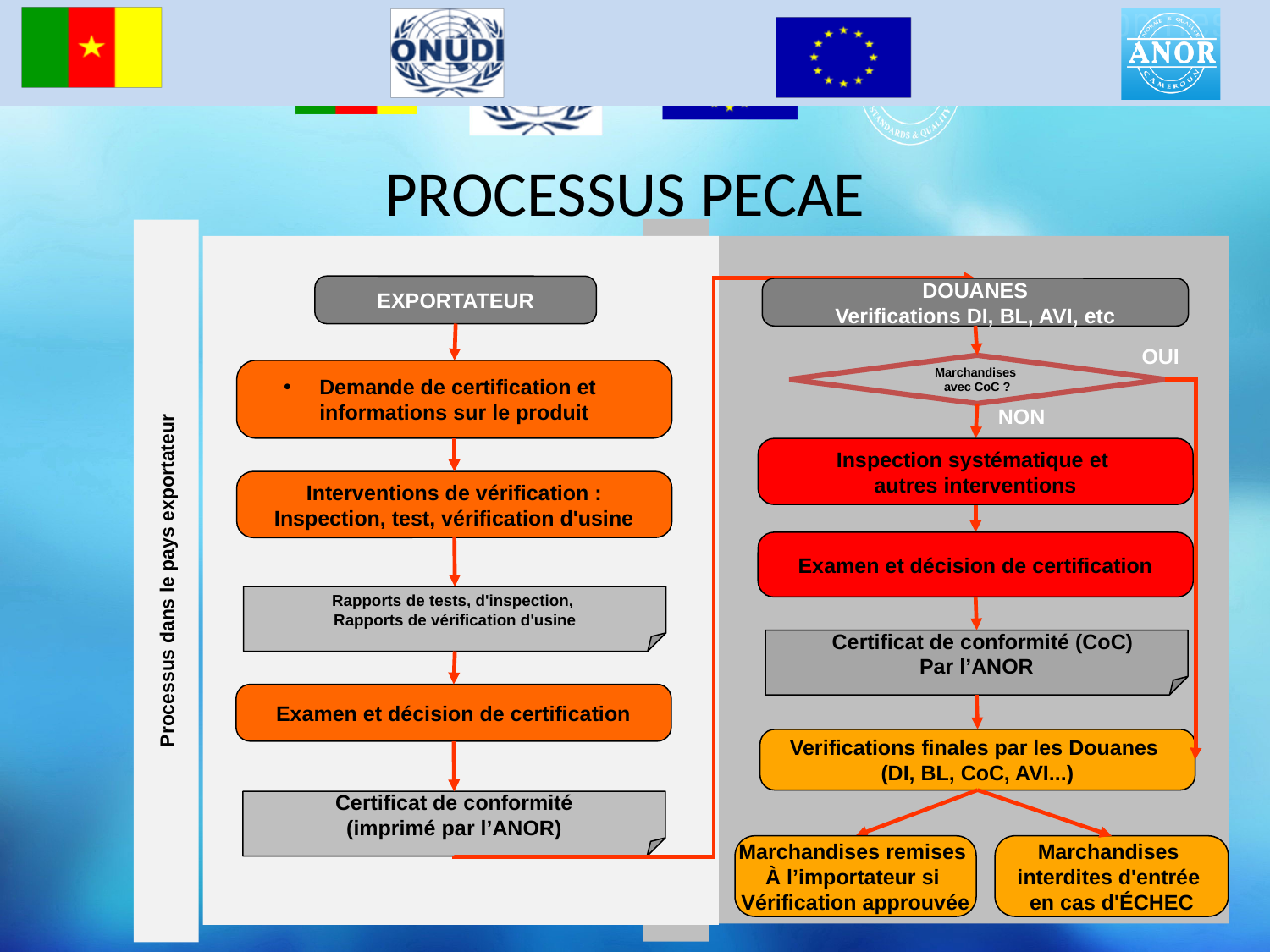

# PROCESSUS PECAE

Processus dans le pays exportateur

Processus dans le pays importateur
EXPORTATEUR
DOUANES
Verifications DI, BL, AVI, etc
OUI
Marchandises
avec CoC ?
 Demande de certification et
informations sur le produit
NON
Inspection systématique et
autres interventions
Interventions de vérification :
Inspection, test, vérification d'usine
Examen et décision de certification
Rapports de tests, d'inspection,
Rapports de vérification d'usine
  Certificat de conformité (CoC)
Par l’ANOR
Examen et décision de certification
Verifications finales par les Douanes
(DI, BL, CoC, AVI...)
Certificat de conformité
(imprimé par l’ANOR)
Marchandises remises
À l’importateur si
Vérification approuvée
Marchandises
interdites d'entrée
en cas d'ÉCHEC